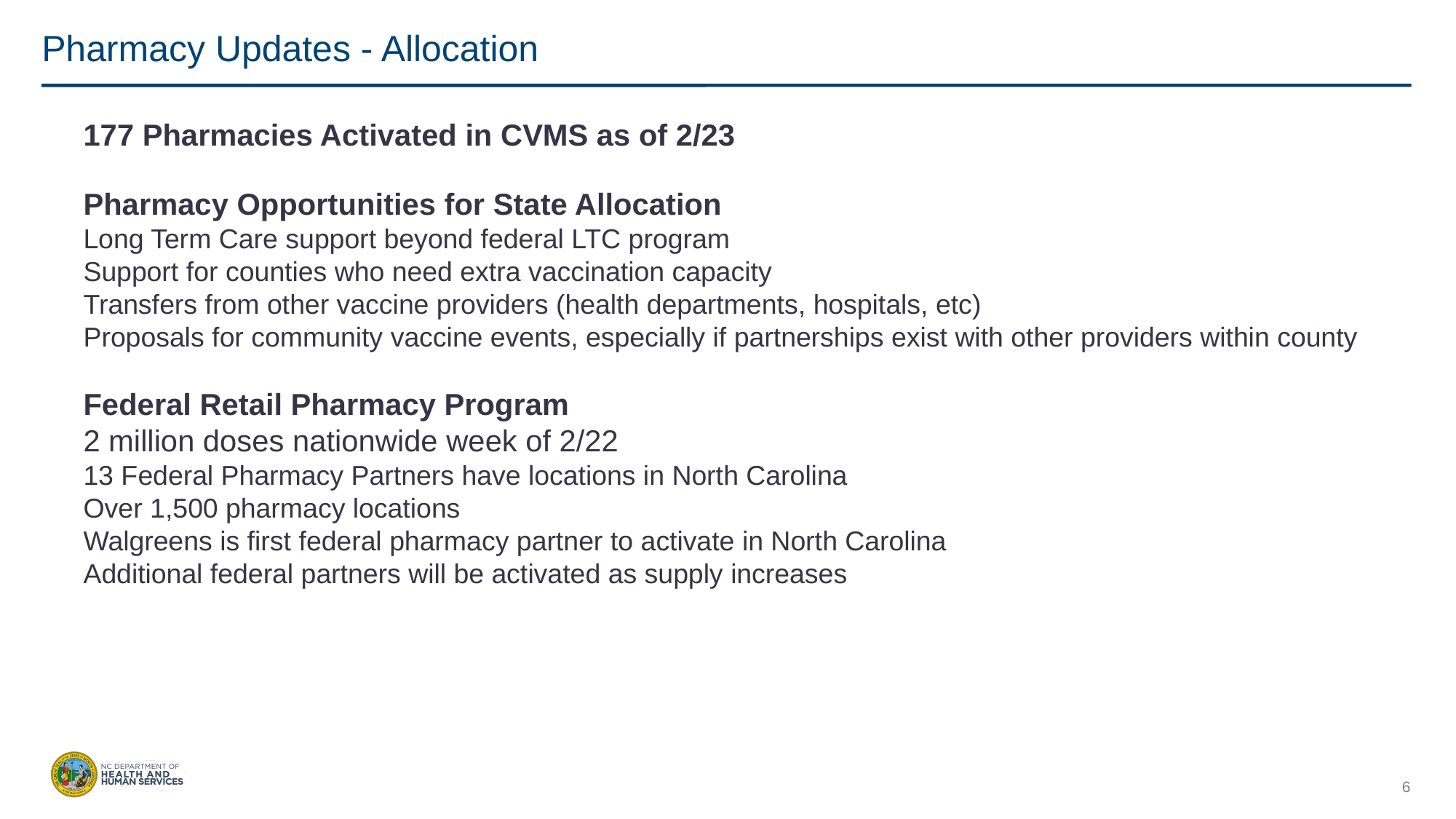

# Pharmacy Updates - Allocation
177 Pharmacies Activated in CVMS as of 2/23

Pharmacy Opportunities for State Allocation
Long Term Care support beyond federal LTC program
Support for counties who need extra vaccination capacity
Transfers from other vaccine providers (health departments, hospitals, etc)
Proposals for community vaccine events, especially if partnerships exist with other providers within county

Federal Retail Pharmacy Program
2 million doses nationwide week of 2/22
13 Federal Pharmacy Partners have locations in North Carolina
Over 1,500 pharmacy locations
Walgreens is first federal pharmacy partner to activate in North Carolina
Additional federal partners will be activated as supply increases